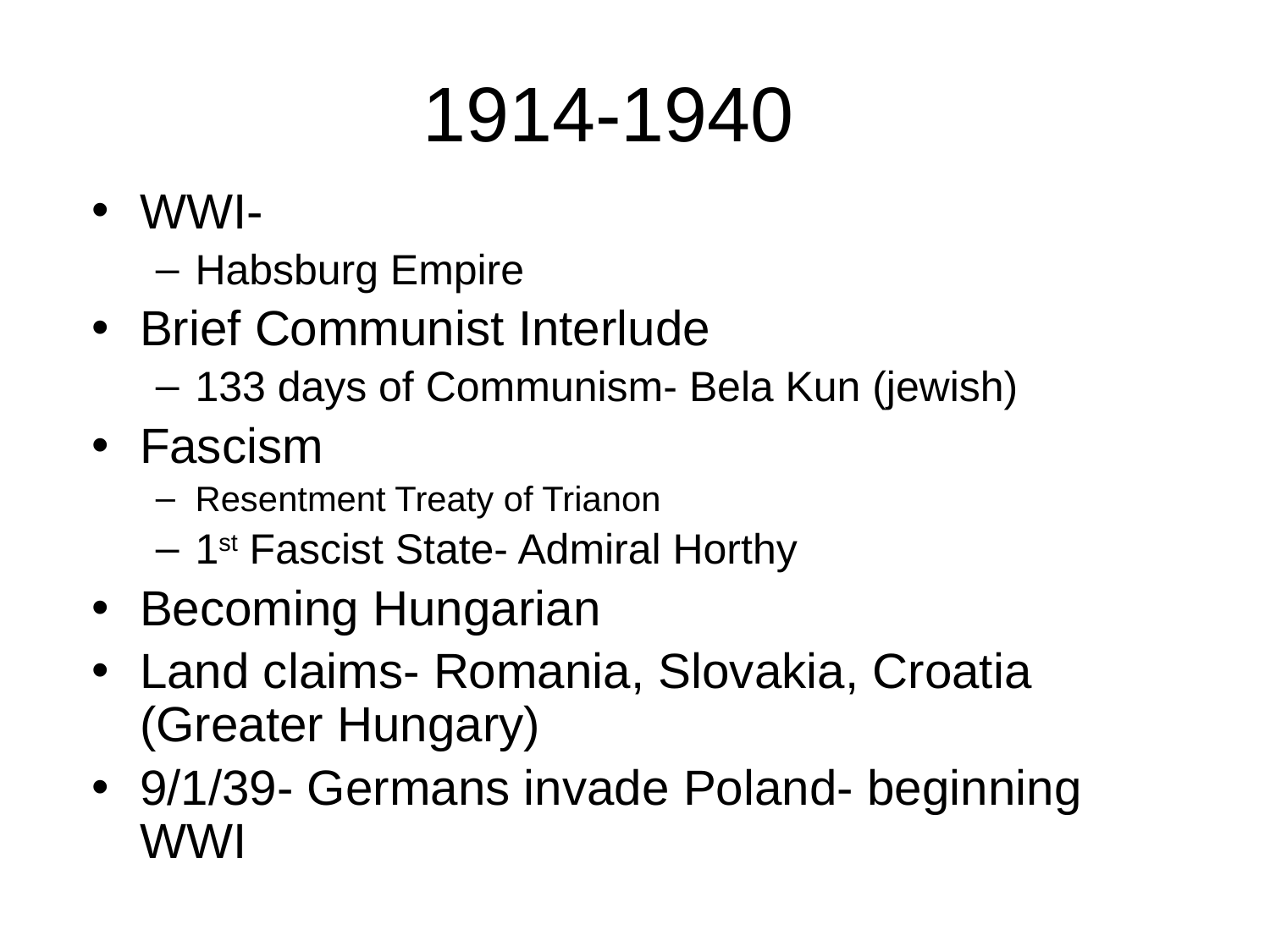

1914-1940
WWI-
Habsburg Empire
Brief Communist Interlude
133 days of Communism- Bela Kun (jewish)
Fascism
Resentment Treaty of Trianon
1st Fascist State- Admiral Horthy
Becoming Hungarian
Land claims- Romania, Slovakia, Croatia (Greater Hungary)
9/1/39- Germans invade Poland- beginning WWI